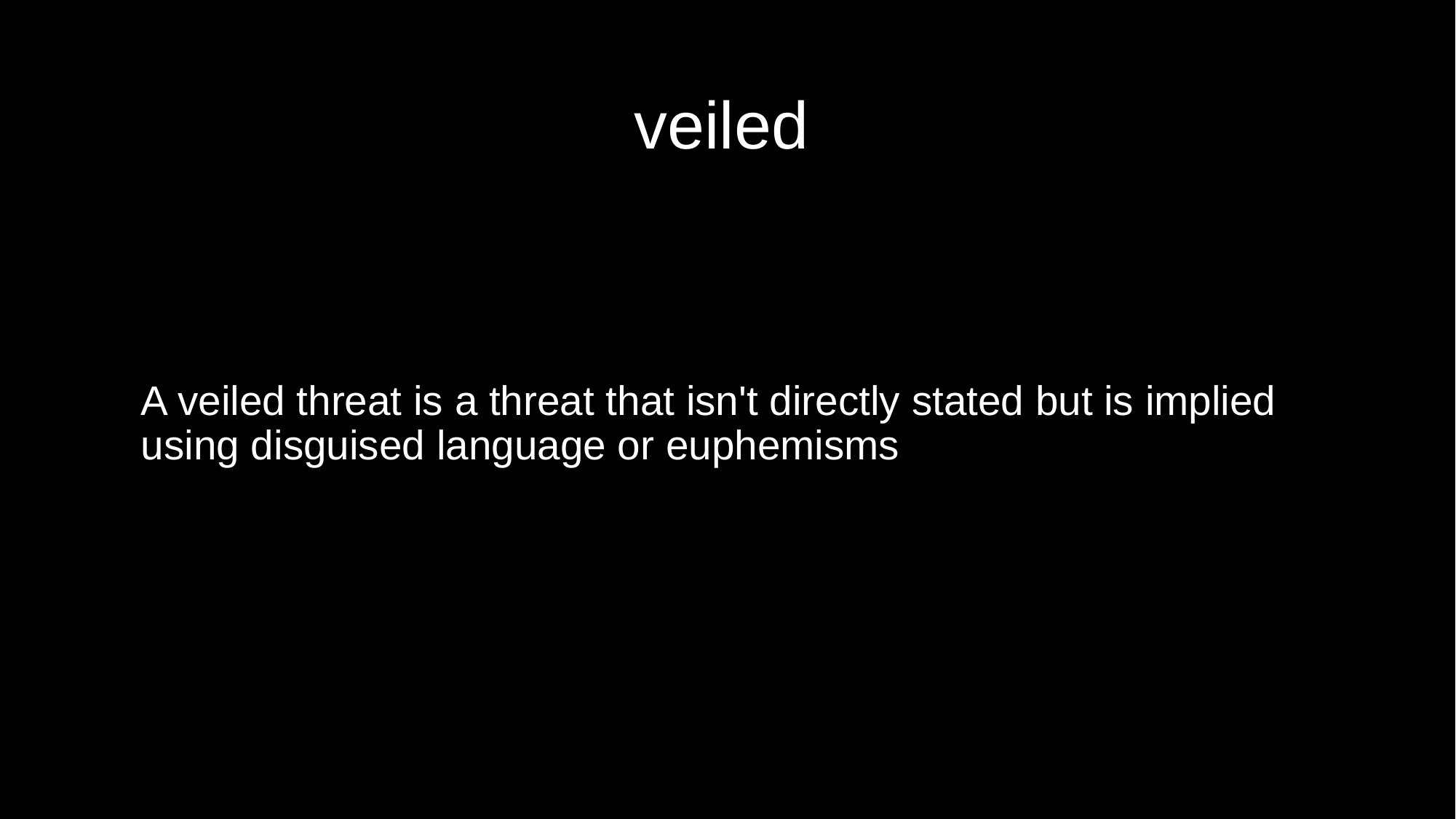

veiled
A veiled threat is a threat that isn't directly stated but is implied using disguised language or euphemisms